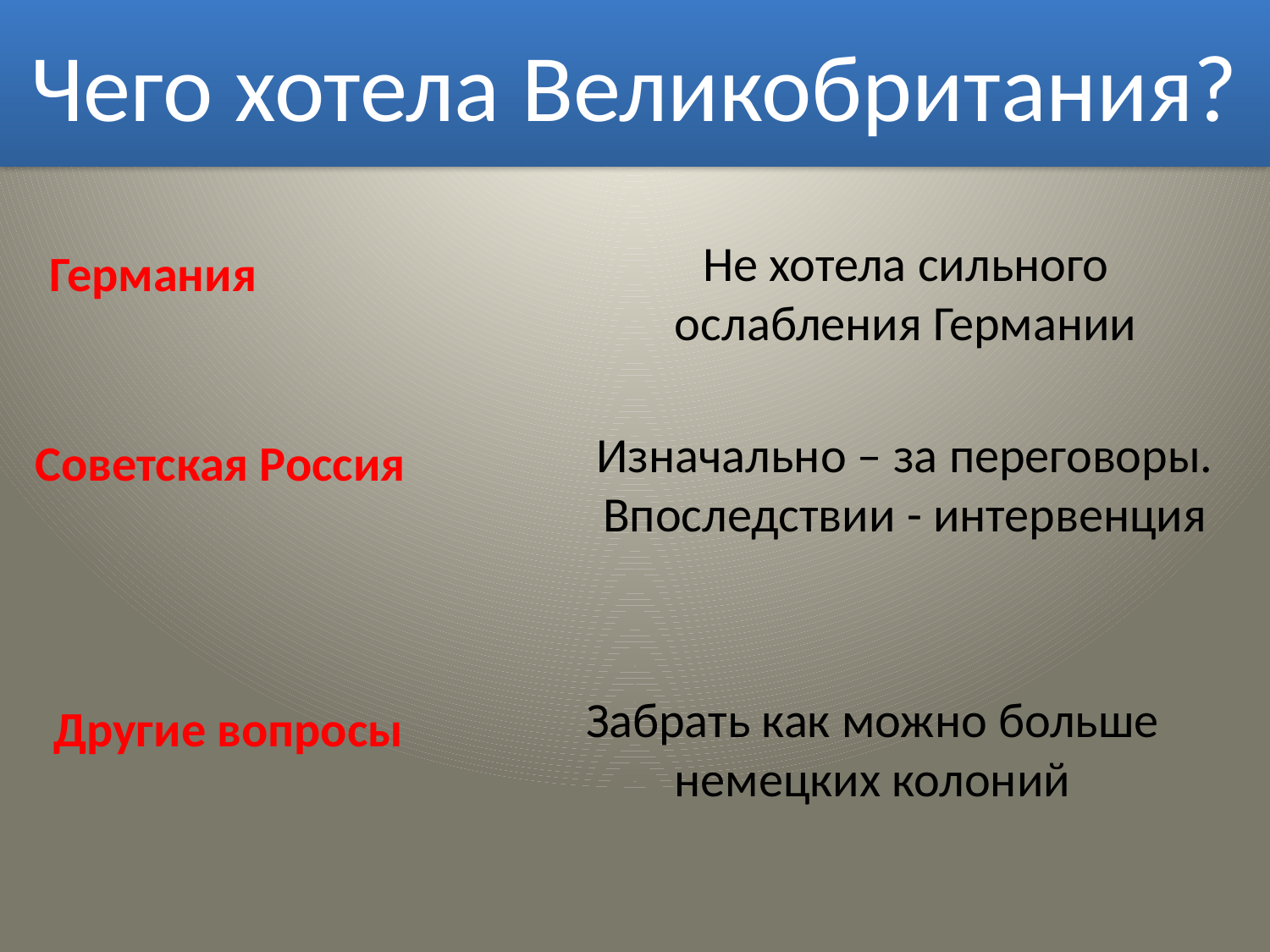

Чего хотела Великобритания?
Не хотела сильного ослабления Германии
  Германия
Изначально – за переговоры. Впоследствии - интервенция
  Советская Россия
Забрать как можно больше немецких колоний
     Другие вопросы